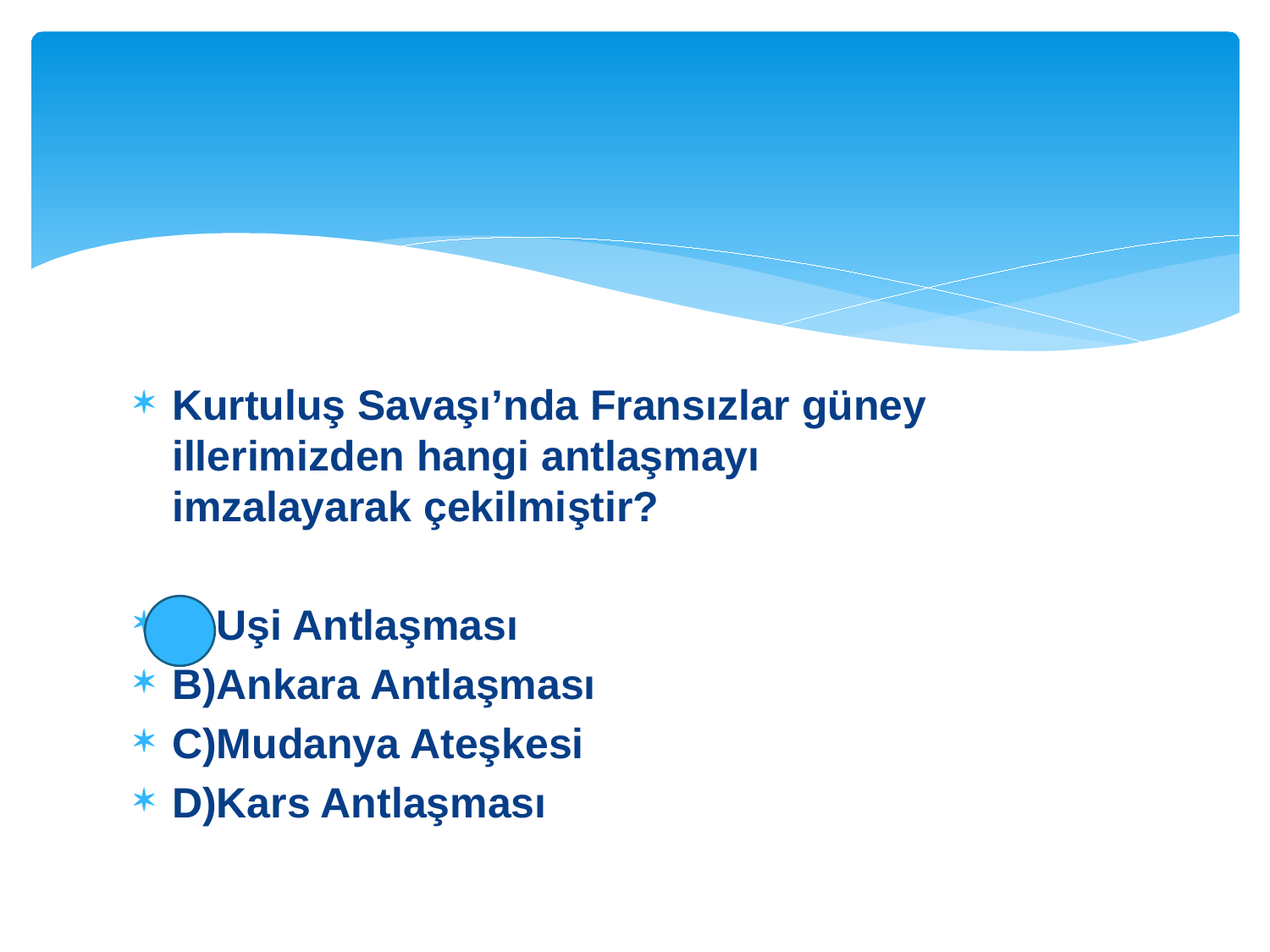

Kurtuluş Savaşı’nda Fransızlar güney illerimizden hangi antlaşmayı imzalayarak çekilmiştir?

A)Uşi Antlaşması
B)Ankara Antlaşması
C)Mudanya Ateşkesi
D)Kars Antlaşması